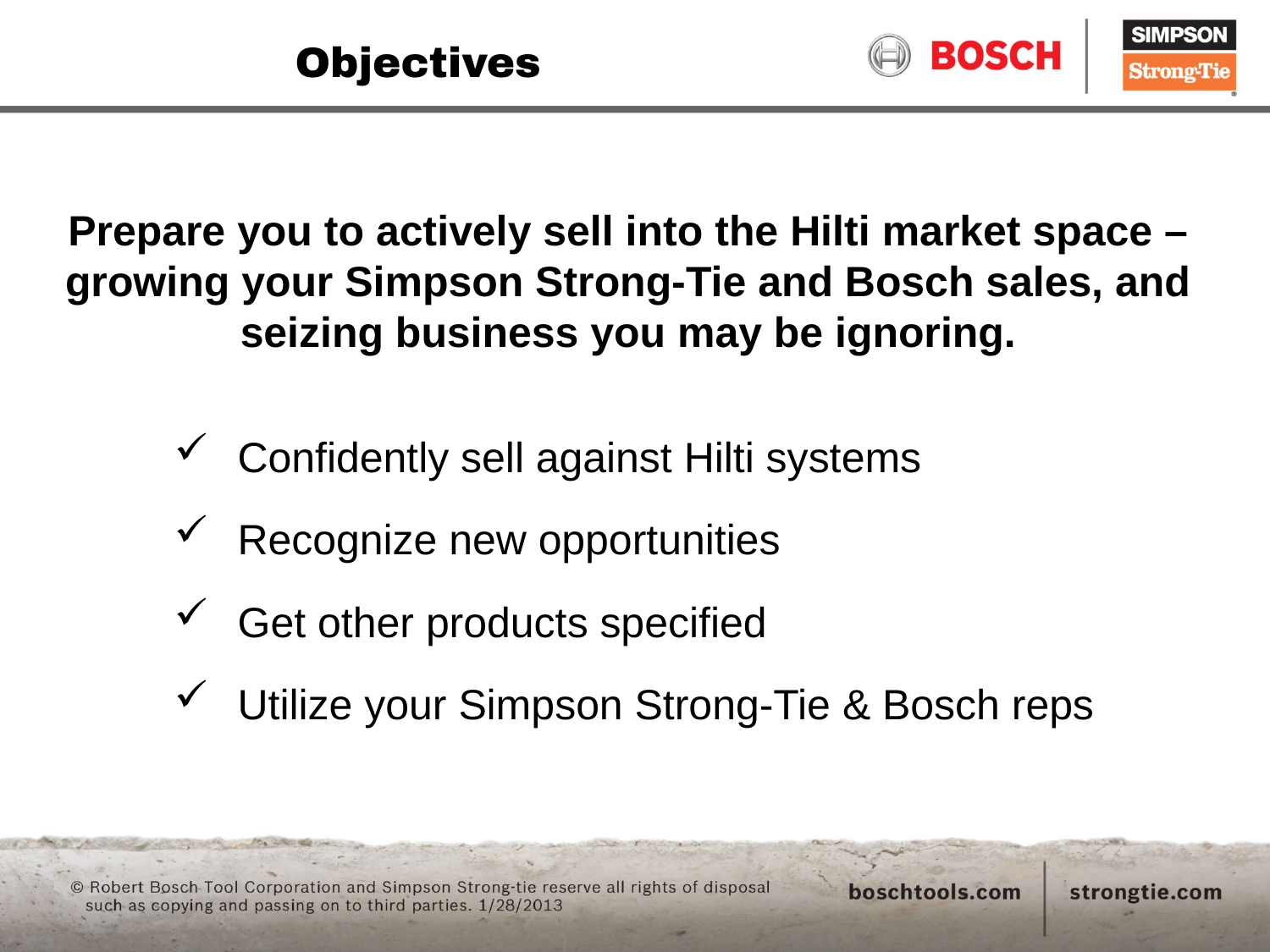

# Objectives
Prepare you to actively sell into the Hilti market space – growing your Simpson Strong-Tie and Bosch sales, and seizing business you may be ignoring.
Confidently sell against Hilti systems
Recognize new opportunities
Get other products specified
Utilize your Simpson Strong-Tie & Bosch reps